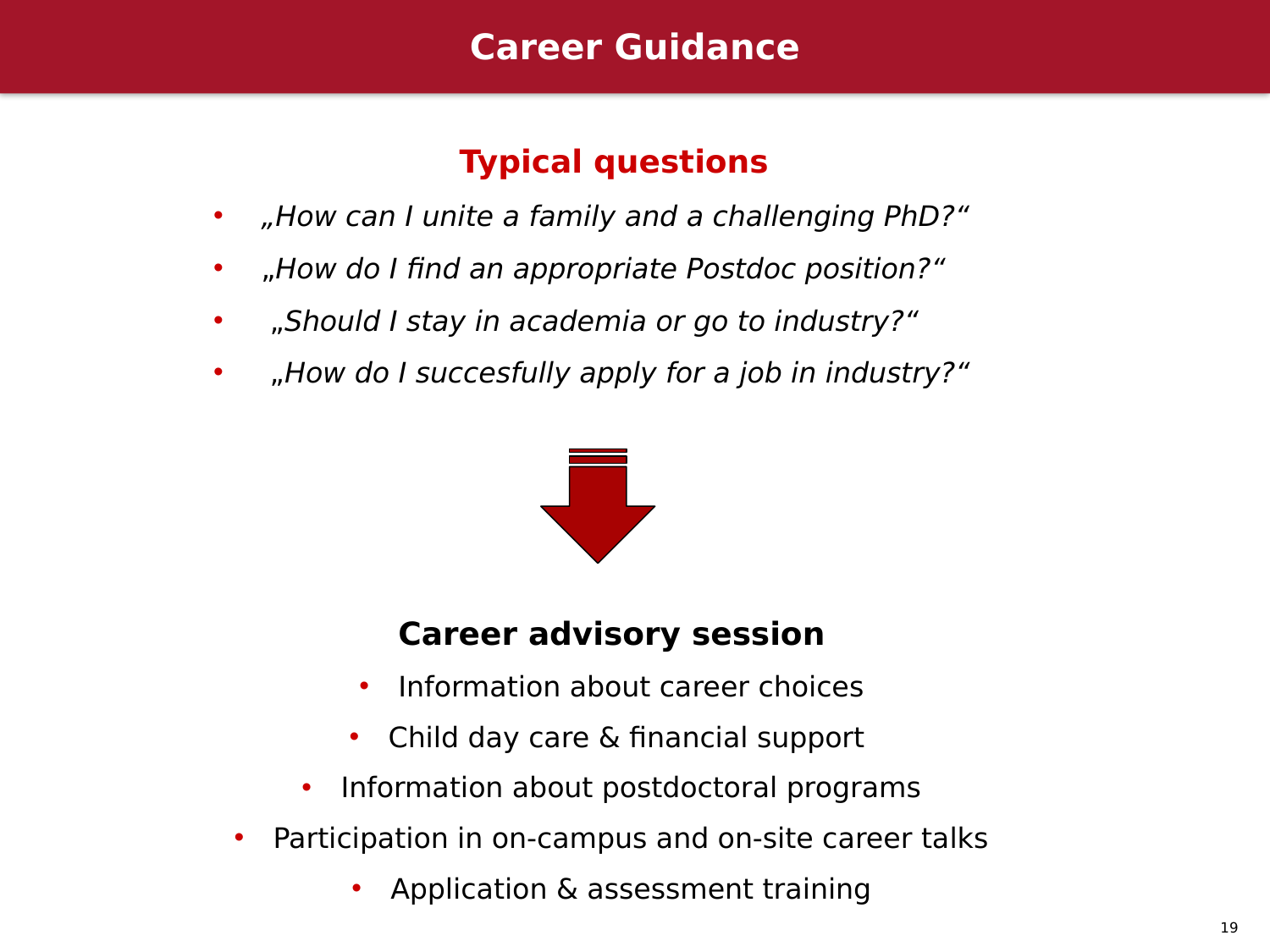

Career Guidance
 Typical questions
„How can I unite a family and a challenging PhD?“
„How do I find an appropriate Postdoc position?“
 „Should I stay in academia or go to industry?“
 „How do I succesfully apply for a job in industry?“

Career advisory session
 Information about career choices
 Child day care & financial support
 Information about postdoctoral programs
 Participation in on-campus and on-site career talks
 Application & assessment training